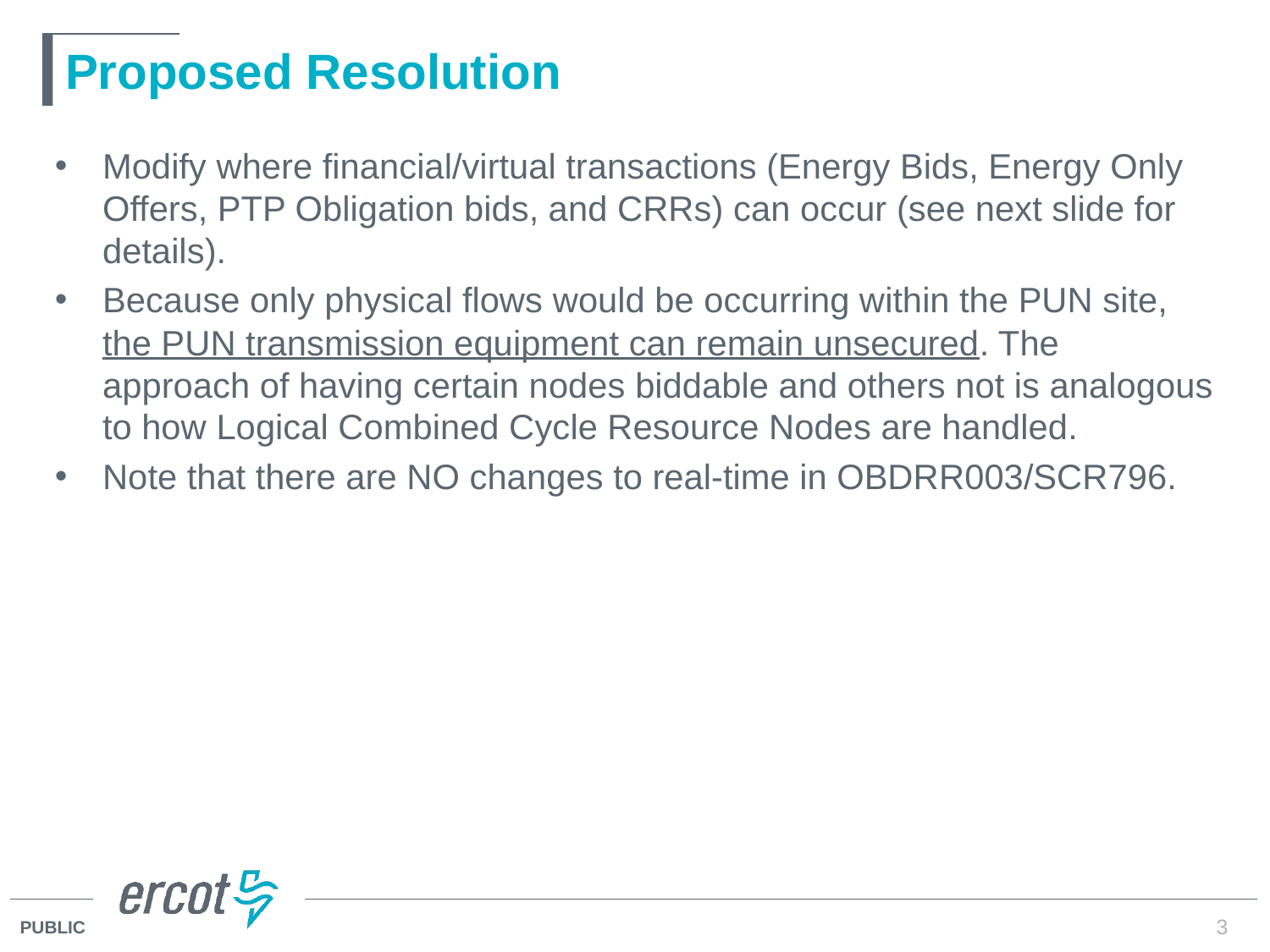

# Proposed Resolution
Modify where financial/virtual transactions (Energy Bids, Energy Only Offers, PTP Obligation bids, and CRRs) can occur (see next slide for details).
Because only physical flows would be occurring within the PUN site, the PUN transmission equipment can remain unsecured. The approach of having certain nodes biddable and others not is analogous to how Logical Combined Cycle Resource Nodes are handled.
Note that there are NO changes to real-time in OBDRR003/SCR796.

3